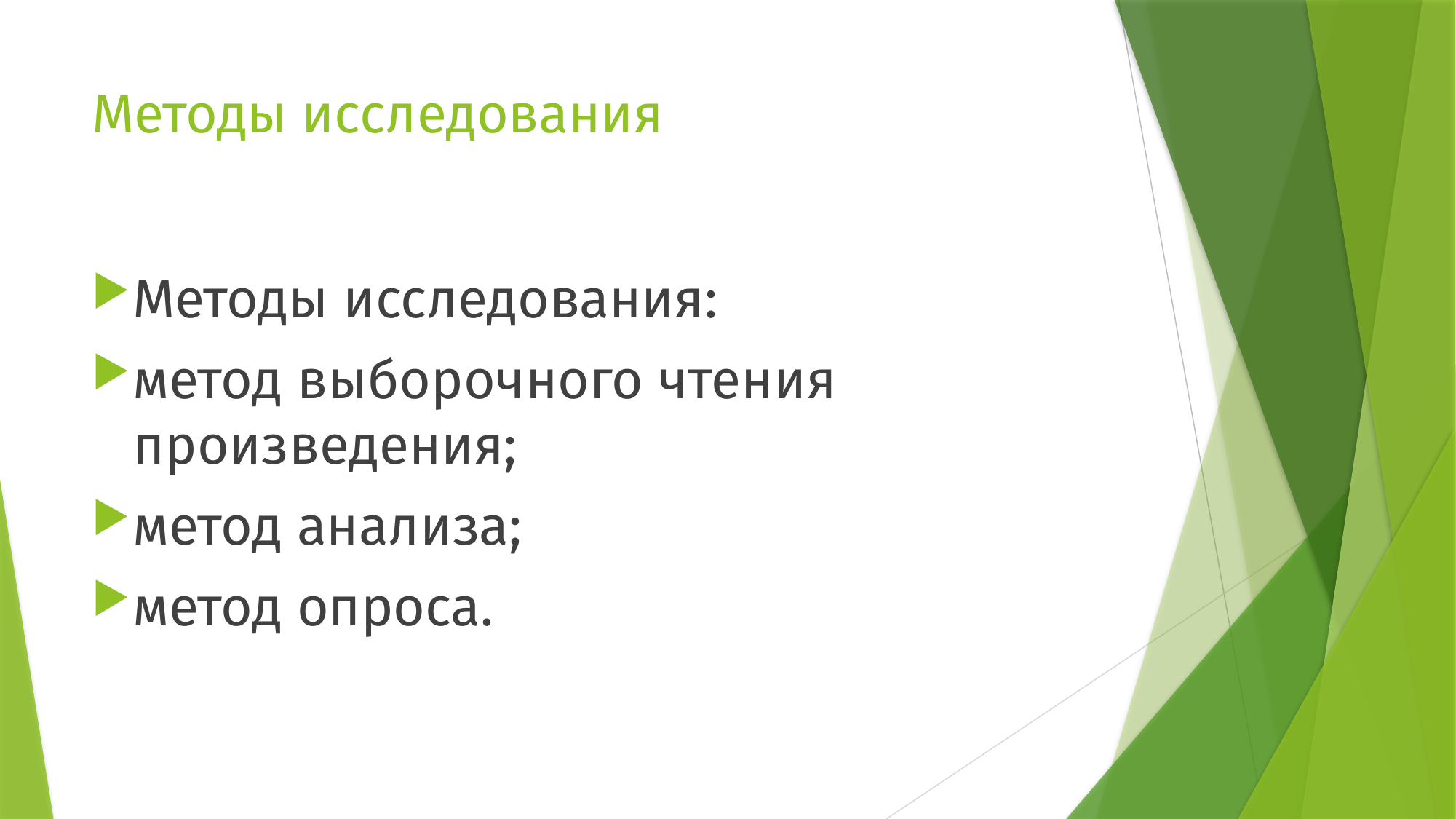

# Методы исследования
Методы исследования:
метод выборочного чтения произведения;
метод анализа;
метод опроса.